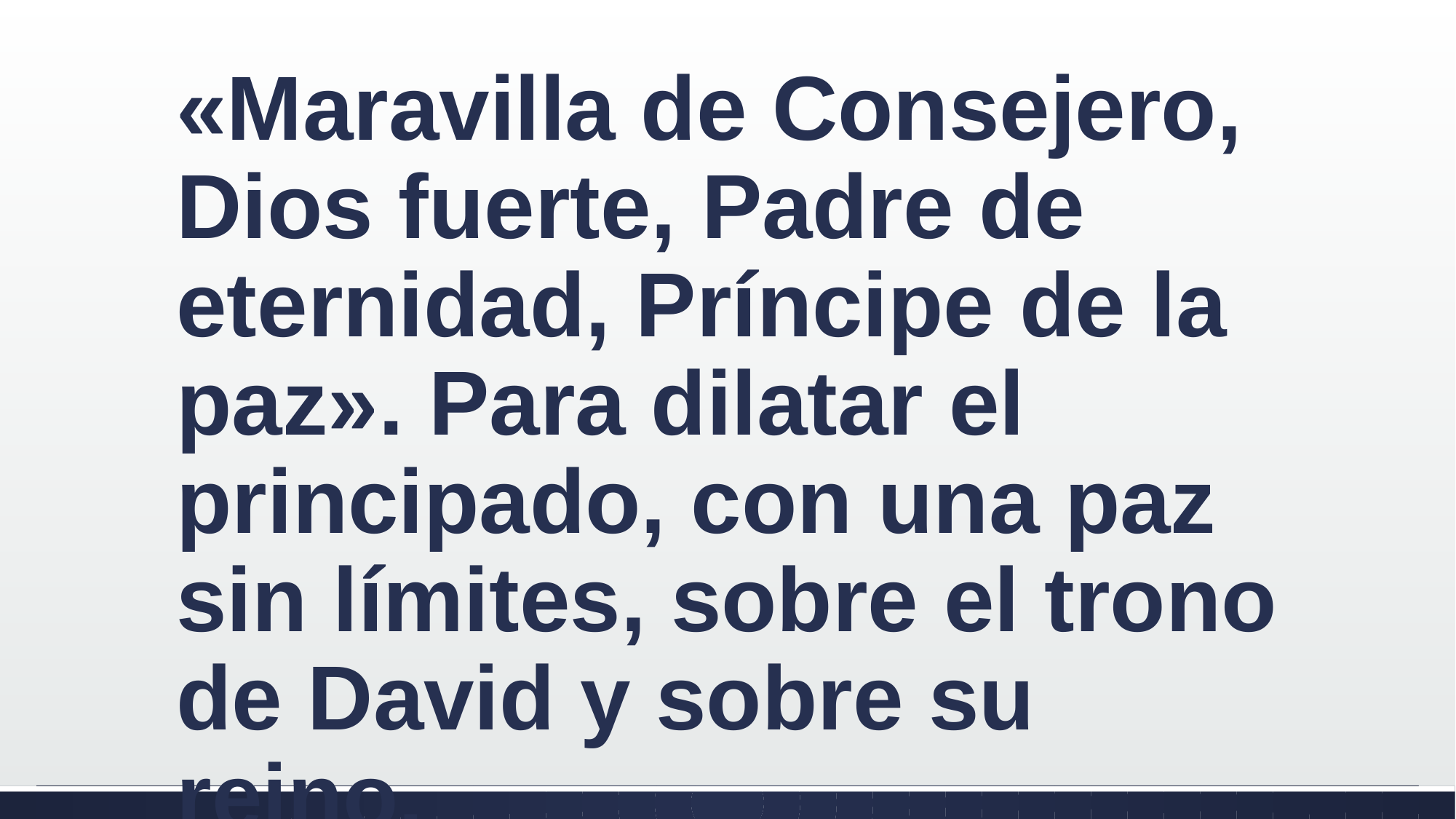

#
«Maravilla de Consejero, Dios fuerte, Padre de eternidad, Príncipe de la paz». Para dilatar el principado, con una paz sin límites, sobre el trono de David y sobre su reino.